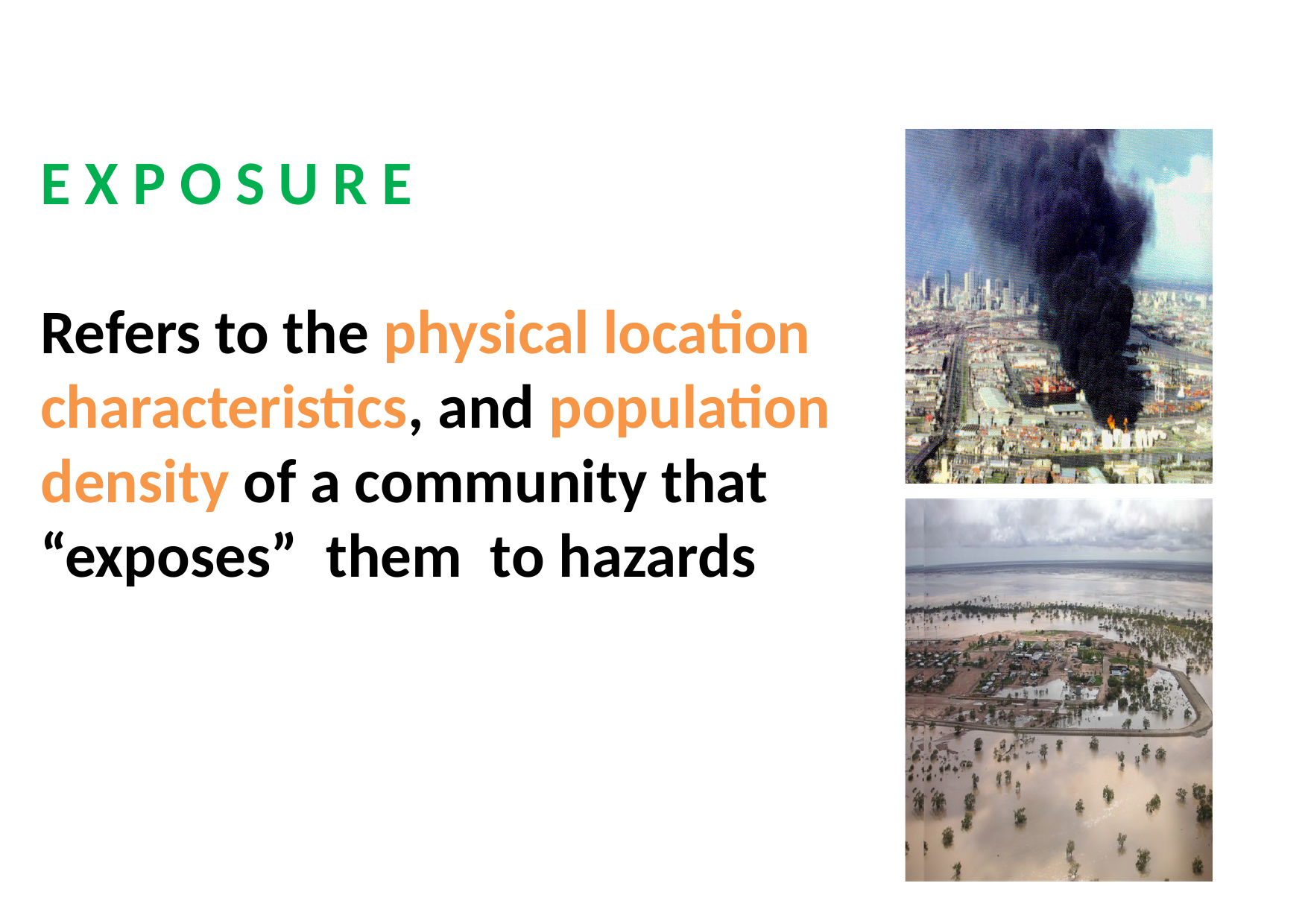

E X P O S U R E

Refers to the physical location characteristics, and population density of a community that “exposes”  them  to hazards